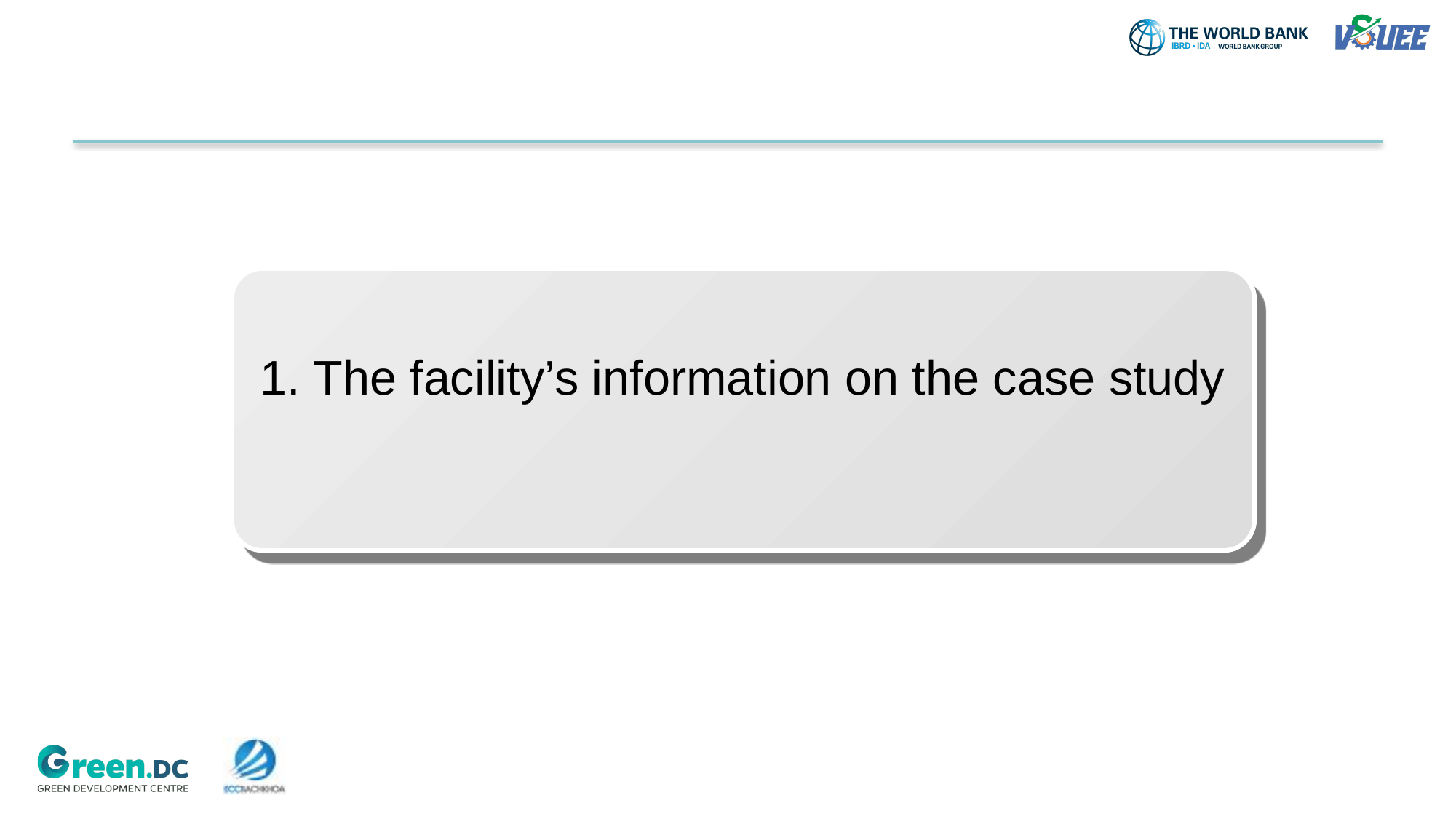

1. The facility’s information on the case study